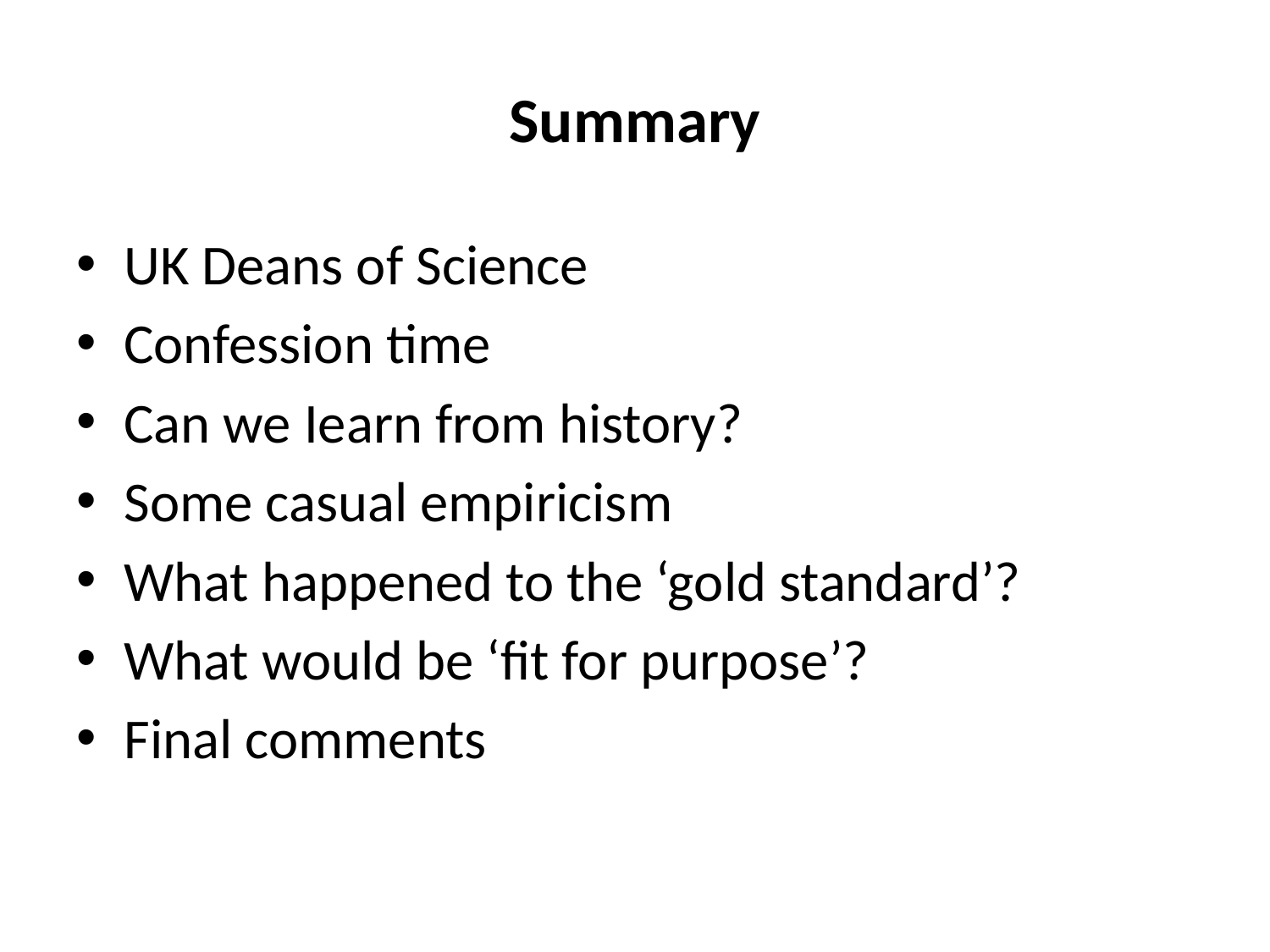

# Summary
UK Deans of Science
Confession time
Can we Iearn from history?
Some casual empiricism
What happened to the ‘gold standard’?
What would be ‘fit for purpose’?
Final comments